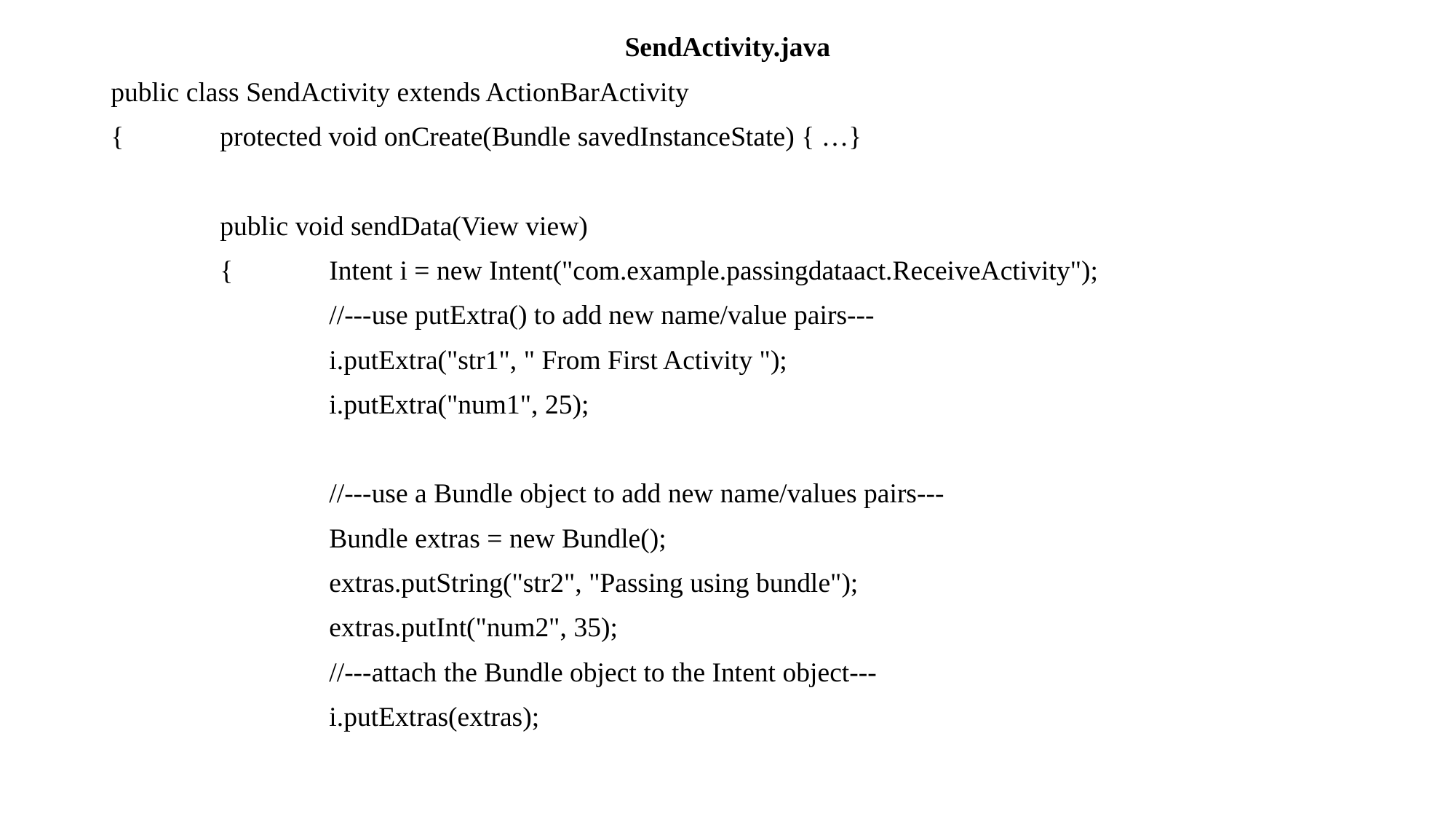

SendActivity.java
public class SendActivity extends ActionBarActivity
{	protected void onCreate(Bundle savedInstanceState) { …}

	public void sendData(View view)
	{	Intent i = new Intent("com.example.passingdataact.ReceiveActivity");
		//---use putExtra() to add new name/value pairs---
		i.putExtra("str1", " From First Activity ");
		i.putExtra("num1", 25);

		//---use a Bundle object to add new name/values pairs---
		Bundle extras = new Bundle();
		extras.putString("str2", "Passing using bundle");
		extras.putInt("num2", 35);
		//---attach the Bundle object to the Intent object---
		i.putExtras(extras);